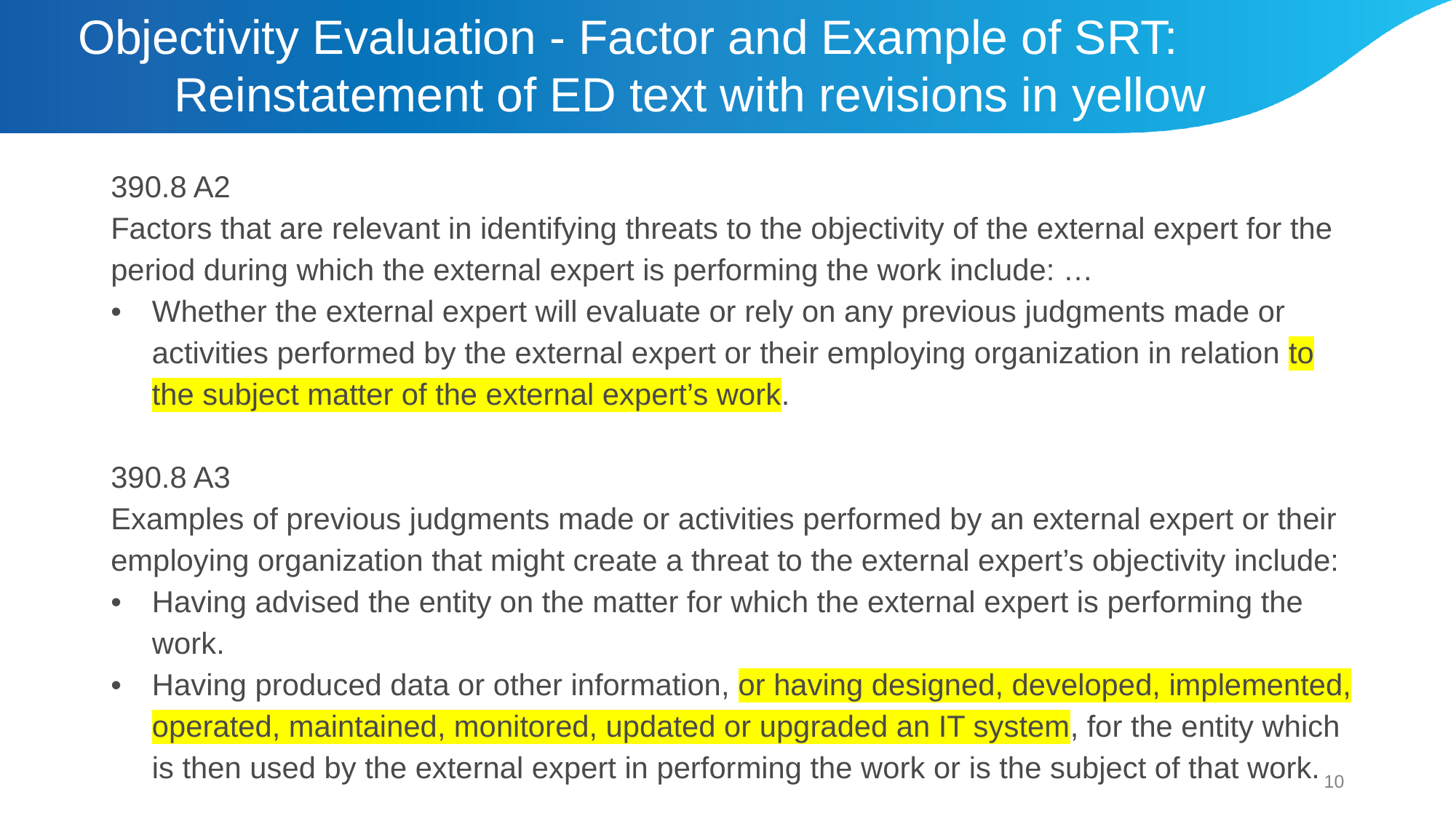

# Objectivity Evaluation - Factor and Example of SRT: Reinstatement of ED text with revisions in yellow
390.8 A2
Factors that are relevant in identifying threats to the objectivity of the external expert for the period during which the external expert is performing the work include: …
•	Whether the external expert will evaluate or rely on any previous judgments made or activities performed by the external expert or their employing organization in relation to the subject matter of the external expert’s work.

390.8 A3
Examples of previous judgments made or activities performed by an external expert or their employing organization that might create a threat to the external expert’s objectivity include:
•	Having advised the entity on the matter for which the external expert is performing the work.
•	Having produced data or other information, or having designed, developed, implemented, operated, maintained, monitored, updated or upgraded an IT system, for the entity which is then used by the external expert in performing the work or is the subject of that work.

10